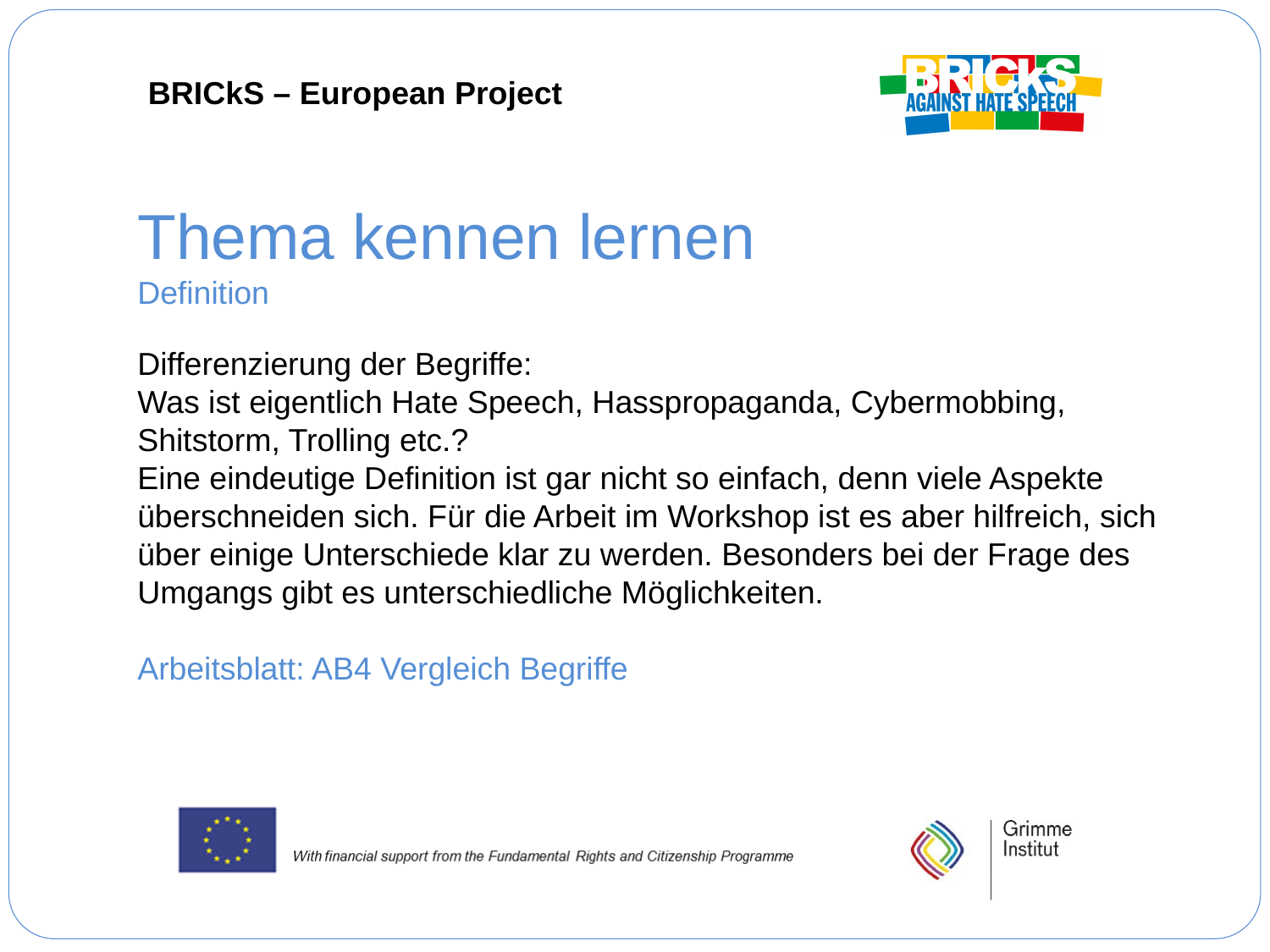

Thema kennen lernen
Definition
Differenzierung der Begriffe:
Was ist eigentlich Hate Speech, Hasspropaganda, Cybermobbing, Shitstorm, Trolling etc.?
Eine eindeutige Definition ist gar nicht so einfach, denn viele Aspekte überschneiden sich. Für die Arbeit im Workshop ist es aber hilfreich, sich über einige Unterschiede klar zu werden. Besonders bei der Frage des Umgangs gibt es unterschiedliche Möglichkeiten.

Arbeitsblatt: AB4 Vergleich Begriffe